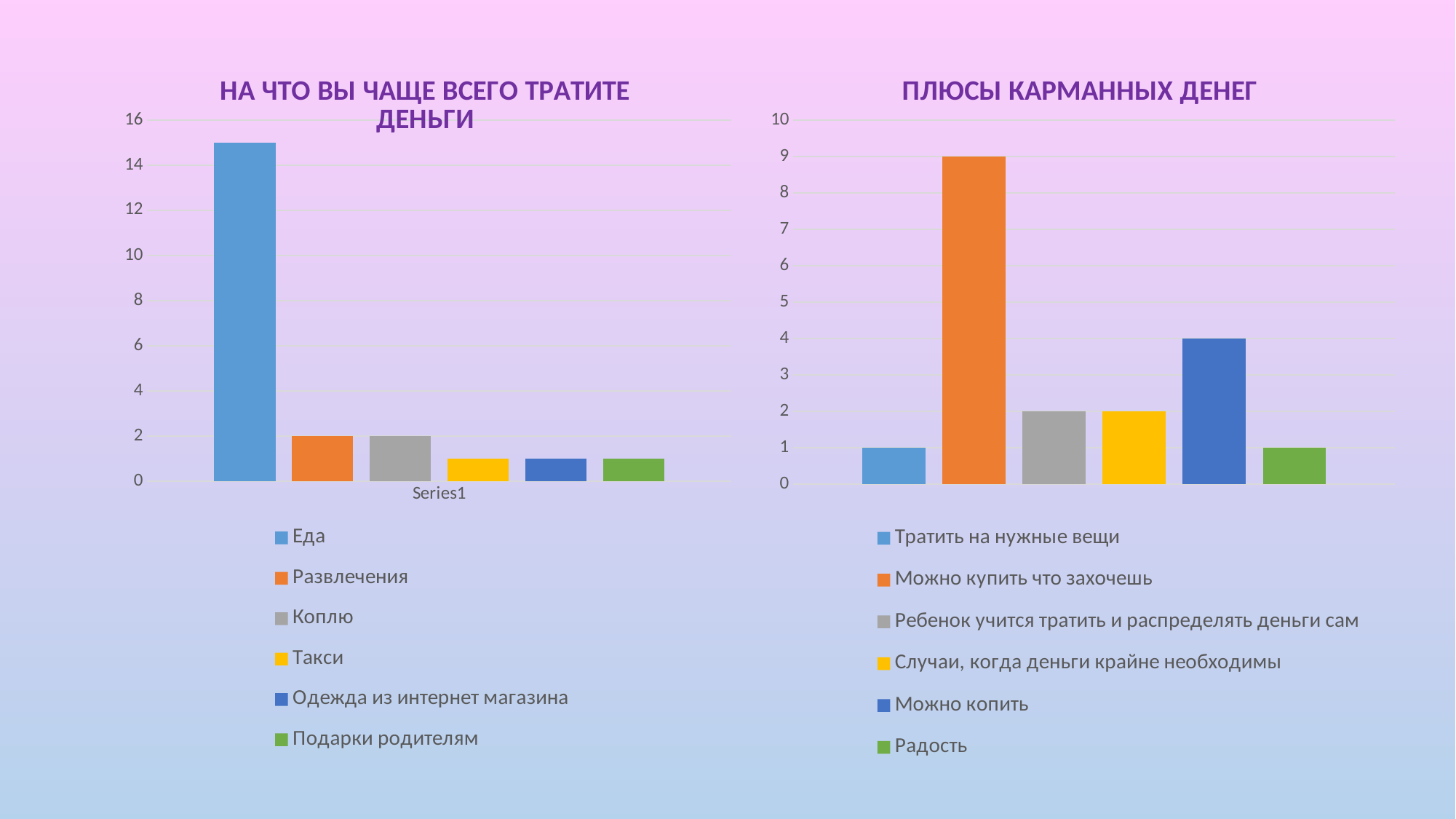

### Chart: НА ЧТО ВЫ ЧАЩЕ ВСЕГО ТРАТИТЕ ДЕНЬГИ

| Category | Еда | Развлечения | Коплю | Такси | Одежда из интернет магазина | Подарки родителям |
|---|---|---|---|---|---|---|
|  | 15.0 | 2.0 | 2.0 | 1.0 | 1.0 | 1.0 |

### Chart: ПЛЮСЫ КАРМАННЫХ ДЕНЕГ

| Category | Тратить на нужные вещи | Можно купить что захочешь | Ребенок учится тратить и распределять деньги сам | Случаи, когда деньги крайне необходимы | Можно копить | Радость |
|---|---|---|---|---|---|---|
| Категория 1 | 1.0 | 9.0 | 2.0 | 2.0 | 4.0 | 1.0 |